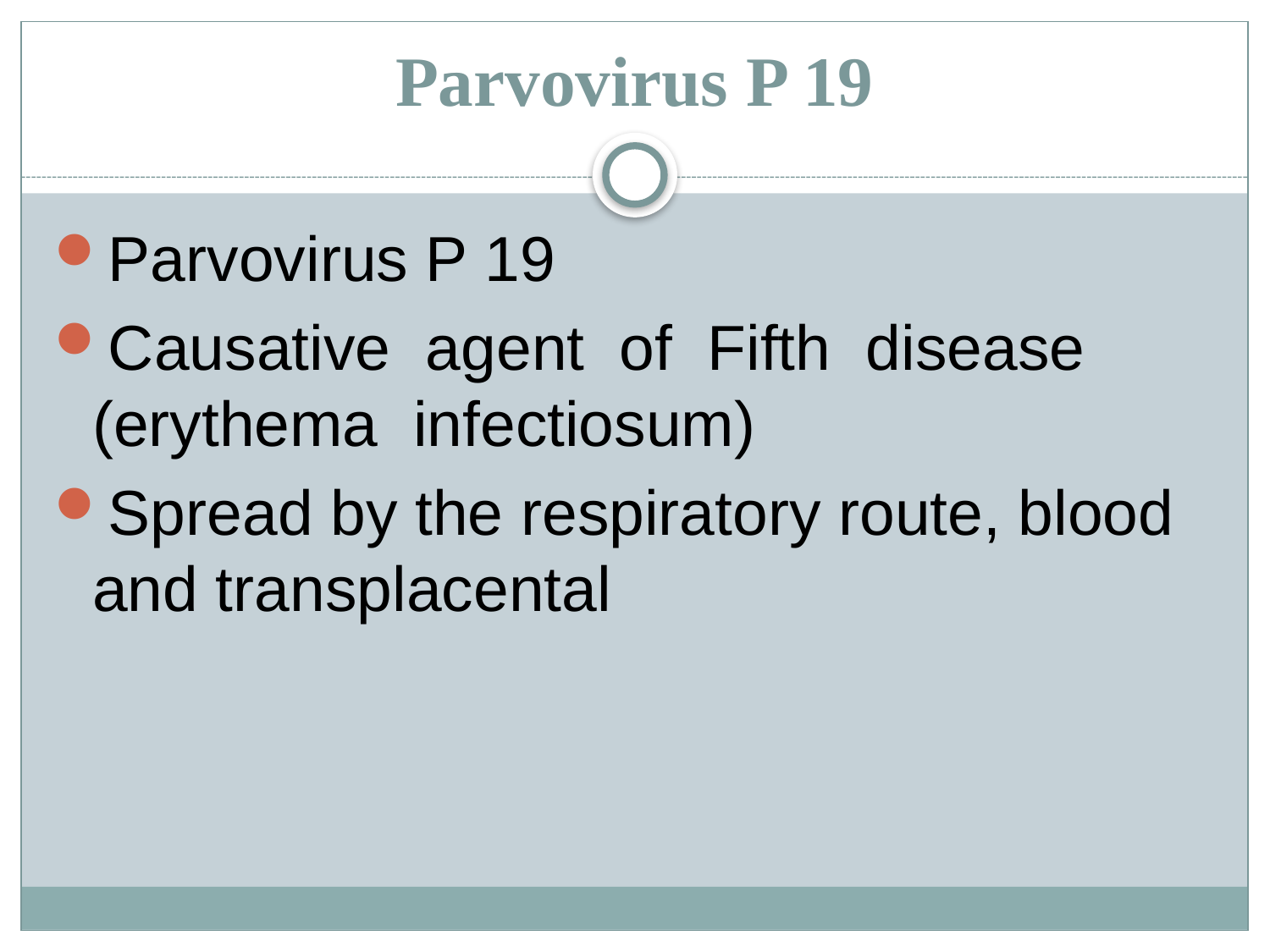

# Parvovirus P 19
Parvovirus P 19
Causative  agent  of  Fifth  disease  (erythema  infectiosum)
Spread by the respiratory route, blood and transplacental